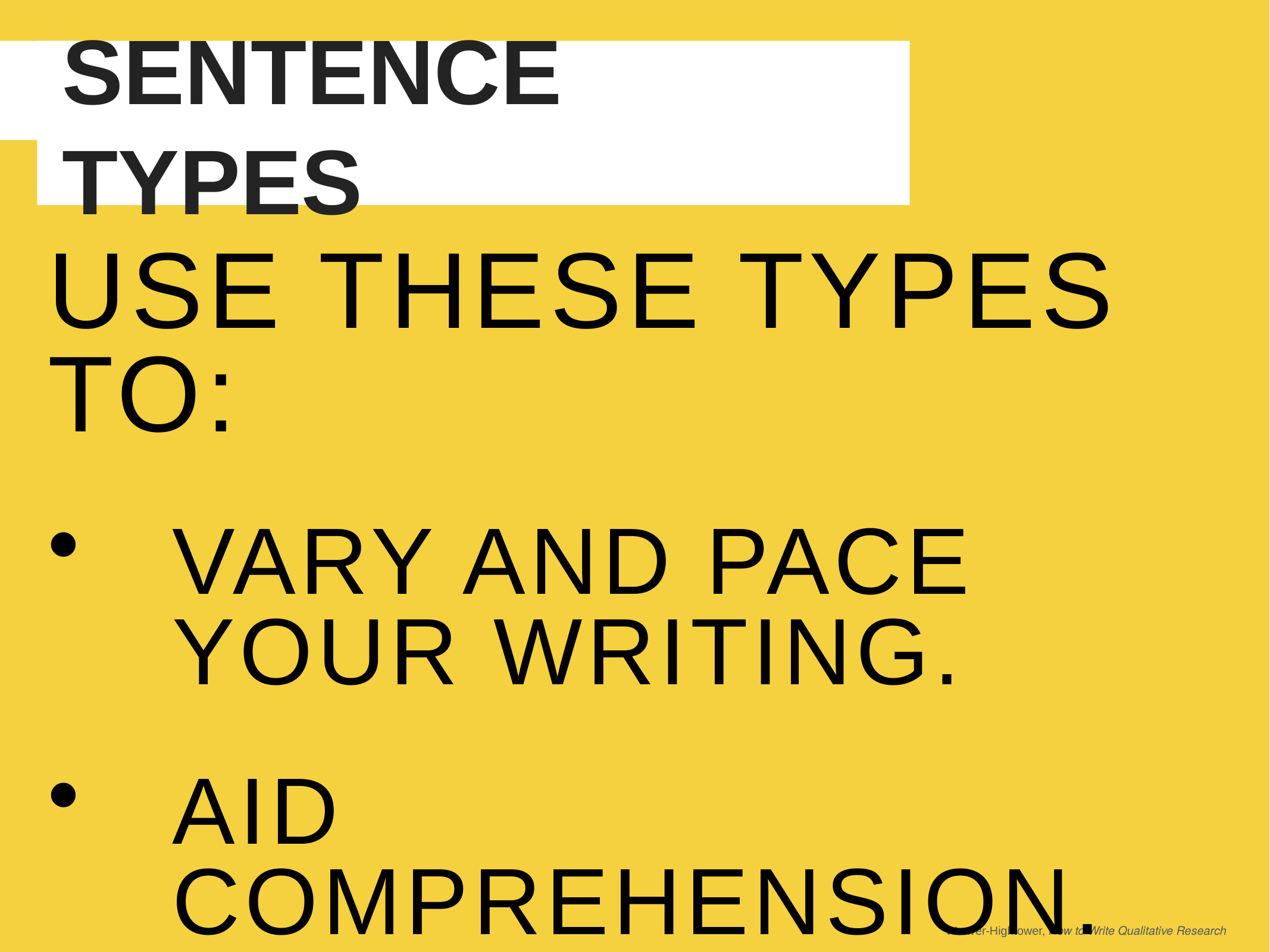

# Sentence types
Use these types to:
vary and pace your writing.
aid Comprehension.